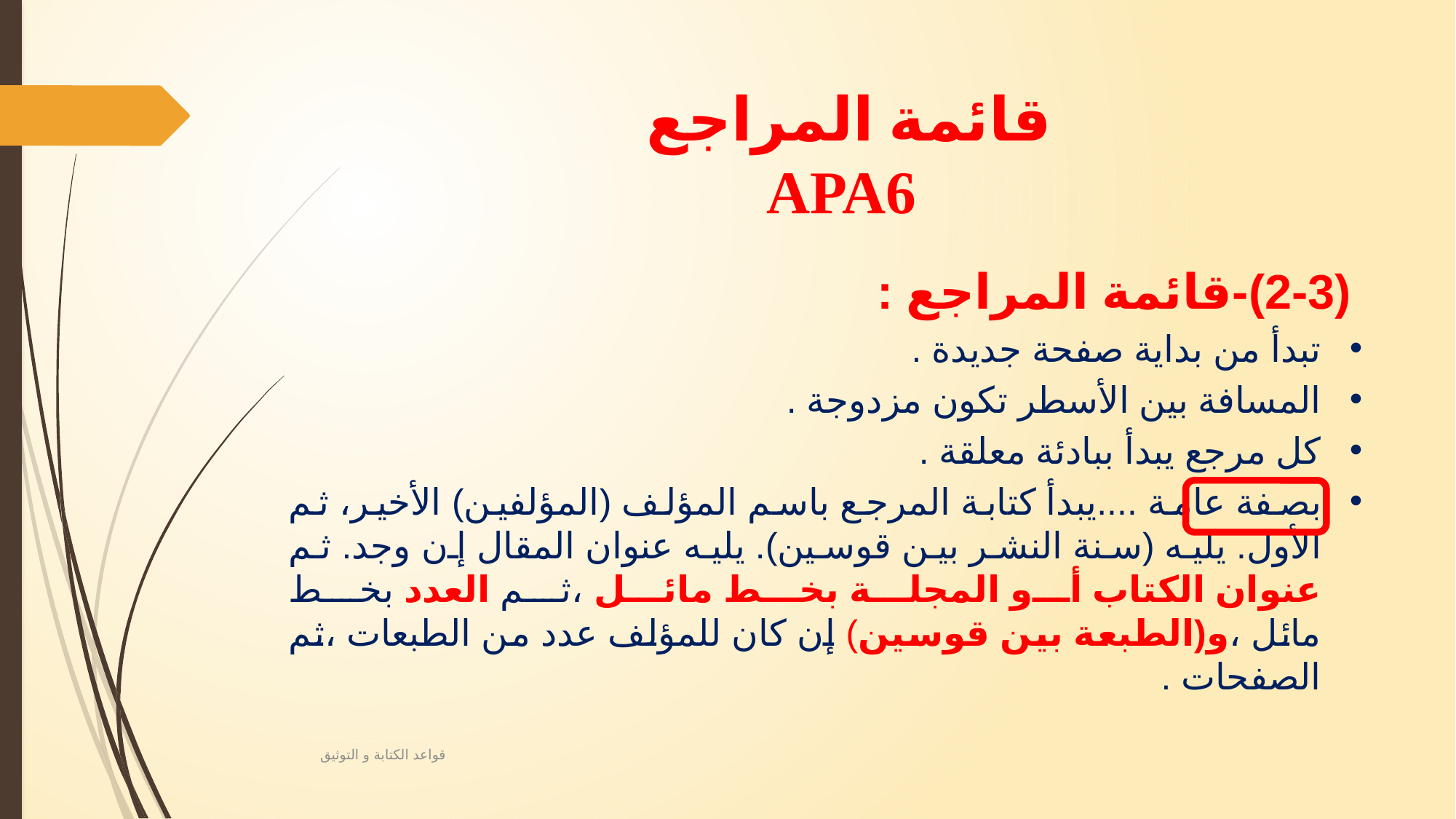

# قائمة المراجع APA6
 (2-3)-قائمة المراجع :
تبدأ من بداية صفحة جديدة .
المسافة بين الأسطر تكون مزدوجة .
كل مرجع يبدأ ببادئة معلقة .
بصفة عامة ....يبدأ كتابة المرجع باسم المؤلف (المؤلفين) الأخير، ثم الأول. يليه (سنة النشر بين قوسين). يليه عنوان المقال إن وجد. ثم عنوان الكتاب أو المجلة بخط مائل ،ثم العدد بخط مائل ،و(الطبعة بين قوسين) إن كان للمؤلف عدد من الطبعات ،ثم الصفحات .

قواعد الكتابة و التوثيق